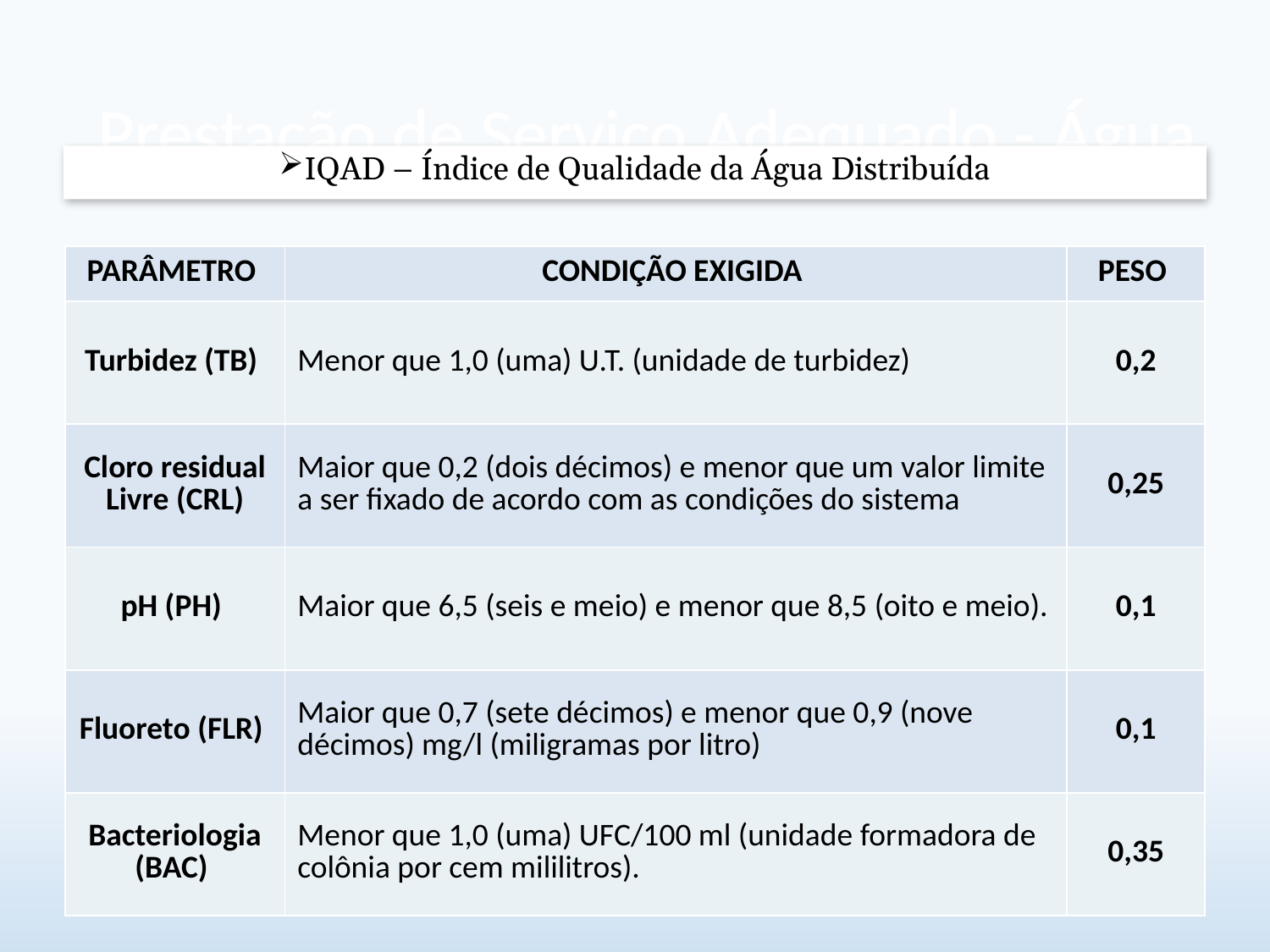

# Prestação de Serviço Adequado - Água
IQAD – Índice de Qualidade da Água Distribuída
| PARÂMETRO | CONDIÇÃO EXIGIDA | PESO |
| --- | --- | --- |
| Turbidez (TB) | Menor que 1,0 (uma) U.T. (unidade de turbidez) | 0,2 |
| Cloro residual Livre (CRL) | Maior que 0,2 (dois décimos) e menor que um valor limite a ser fixado de acordo com as condições do sistema | 0,25 |
| pH (PH) | Maior que 6,5 (seis e meio) e menor que 8,5 (oito e meio). | 0,1 |
| Fluoreto (FLR) | Maior que 0,7 (sete décimos) e menor que 0,9 (nove décimos) mg/l (miligramas por litro) | 0,1 |
| Bacteriologia (BAC) | Menor que 1,0 (uma) UFC/100 ml (unidade formadora de colônia por cem mililitros). | 0,35 |